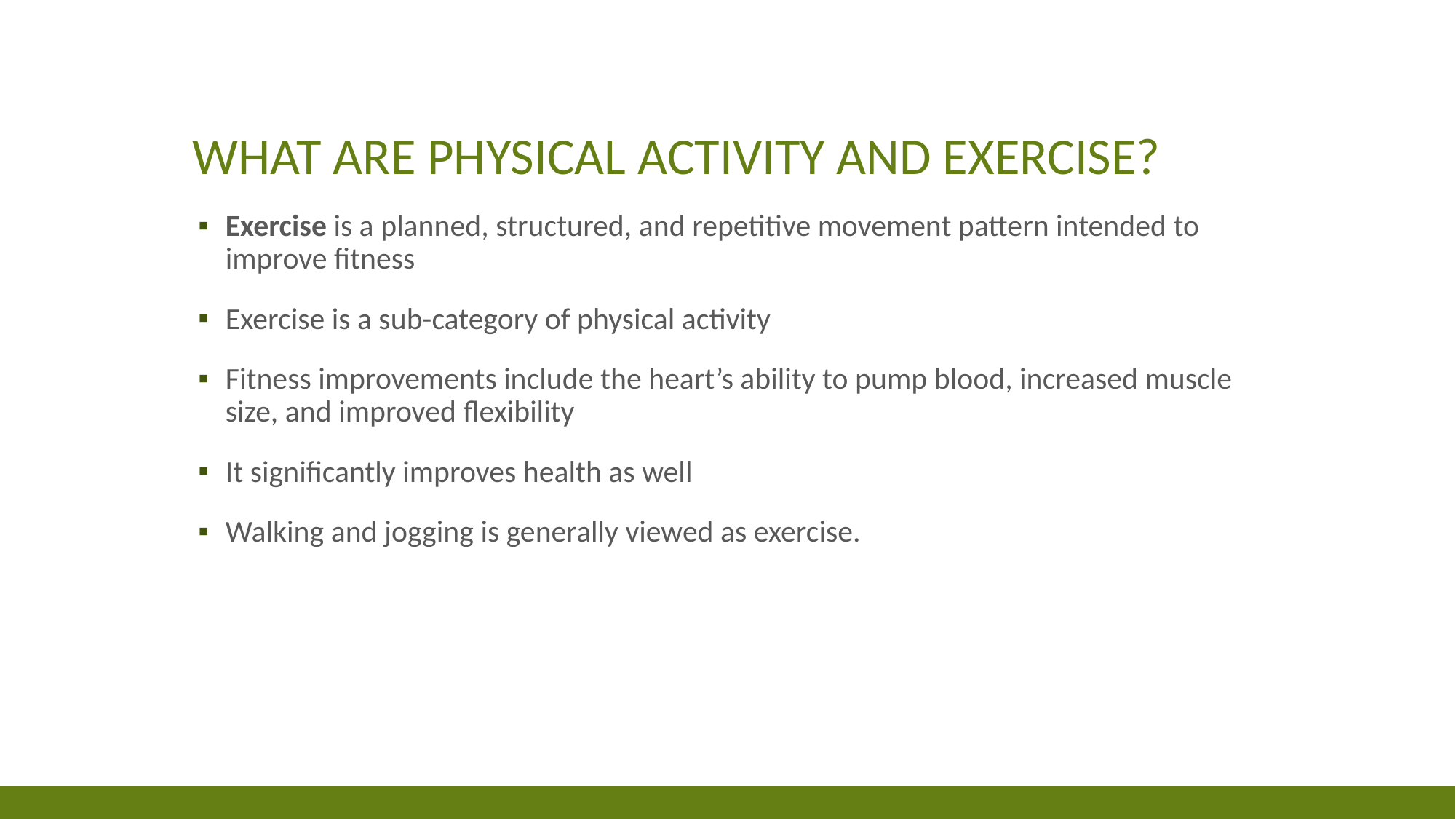

# What are Physical Activity and Exercise?
Exercise is a planned, structured, and repetitive movement pattern intended to improve fitness
Exercise is a sub-category of physical activity
Fitness improvements include the heart’s ability to pump blood, increased muscle size, and improved flexibility
It significantly improves health as well
Walking and jogging is generally viewed as exercise.